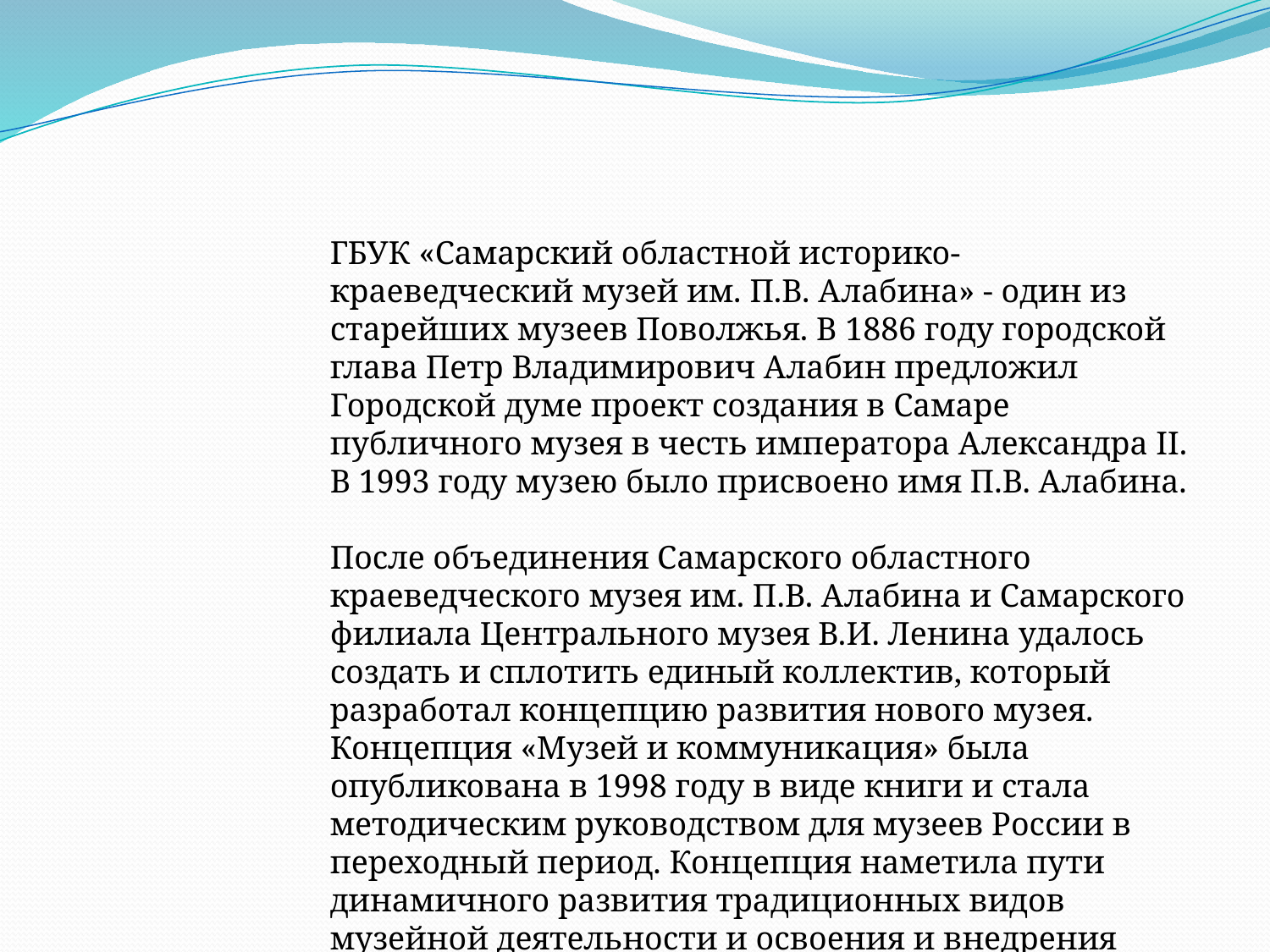

ГБУК «Самарский областной историко-краеведческий музей им. П.В. Алабина» - один из старейших музеев Поволжья. В 1886 году городской глава Петр Владимирович Алабин предложил Городской думе проект создания в Самаре публичного музея в честь императора Александра II. В 1993 году музею было присвоено имя П.В. Алабина.

После объединения Самарского областного краеведческого музея им. П.В. Алабина и Самарского филиала Центрального музея В.И. Ленина удалось создать и сплотить единый коллектив, который разработал концепцию развития нового музея. Концепция «Музей и коммуникация» была опубликована в 1998 году в виде книги и стала методическим руководством для музеев России в переходный период. Концепция наметила пути динамичного развития традиционных видов музейной деятельности и освоения и внедрения новых технологий, позволяющих музею выйти на уровень международного музейного сообщества